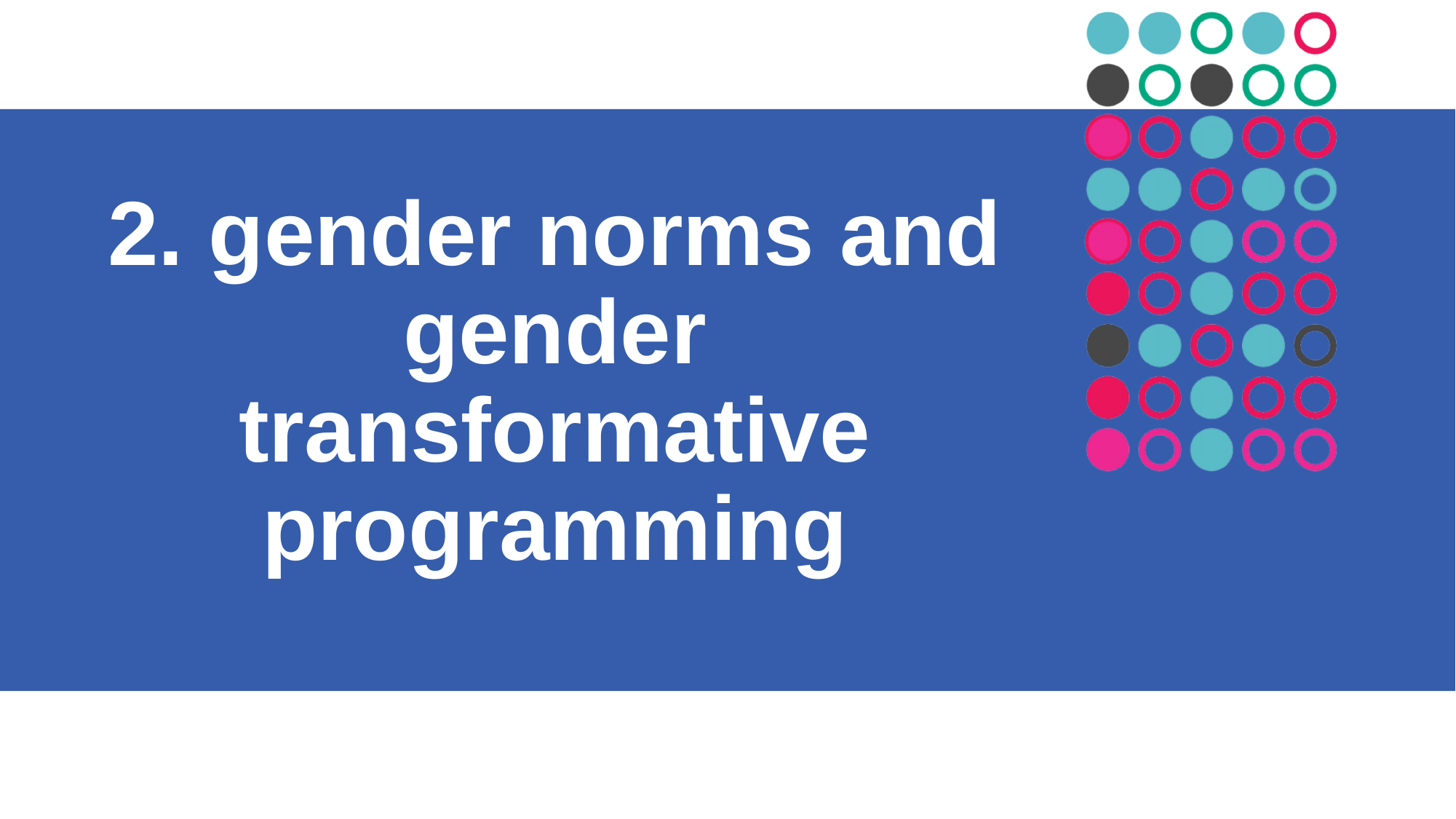

# 2. gender norms and gender transformative programming